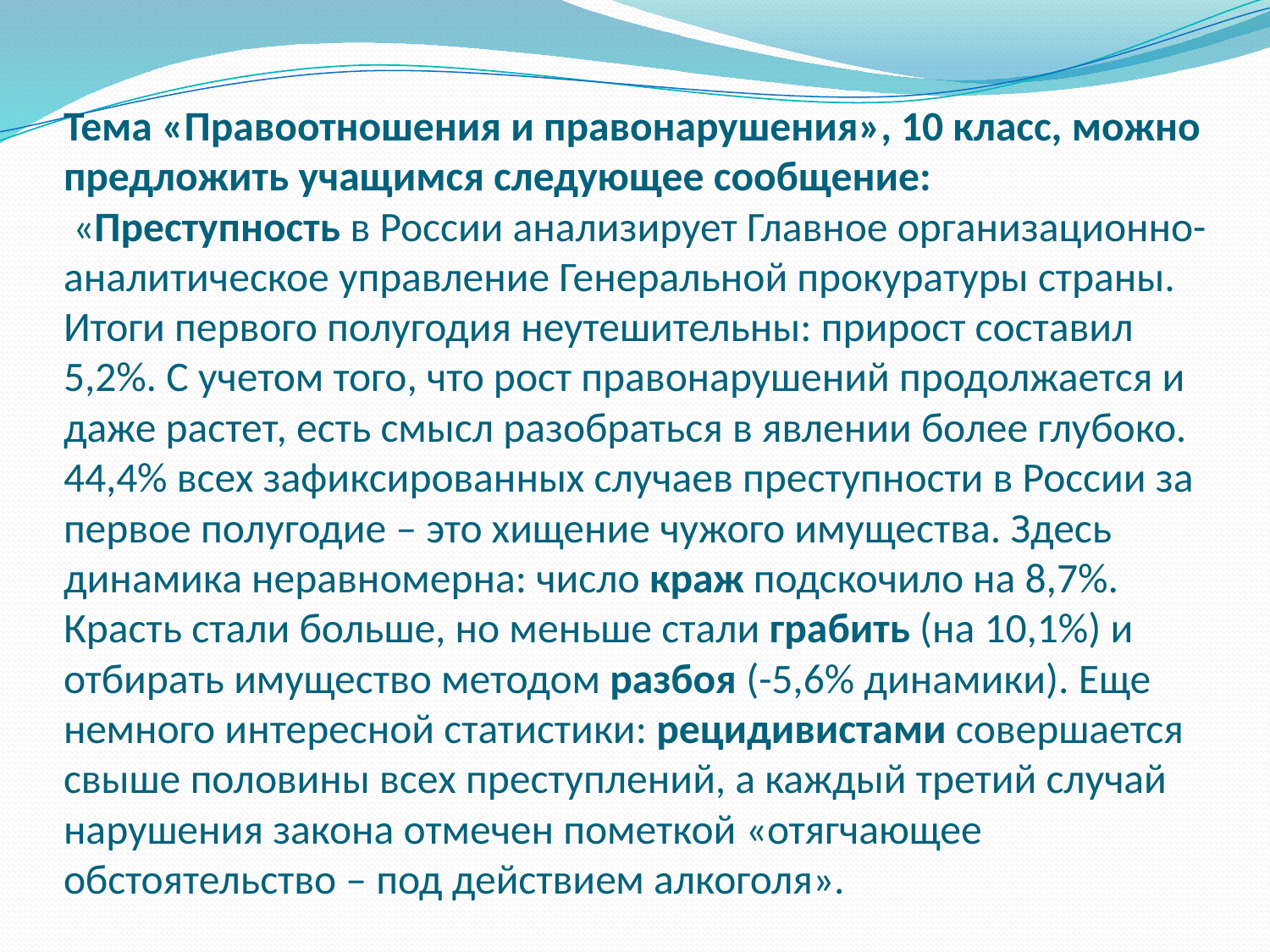

# Тема «Правоотношения и правонарушения», 10 класс, можно предложить учащимся следующее сообщение: «Преступность в России анализирует Главное организационно-аналитическое управление Генеральной прокуратуры страны. Итоги первого полугодия неутешительны: прирост составил 5,2%. С учетом того, что рост правонарушений продолжается и даже растет, есть смысл разобраться в явлении более глубоко. 44,4% всех зафиксированных случаев преступности в России за первое полугодие – это хищение чужого имущества. Здесь динамика неравномерна: число краж подскочило на 8,7%. Красть стали больше, но меньше стали грабить (на 10,1%) и отбирать имущество методом разбоя (-5,6% динамики). Еще немного интересной статистики: рецидивистами совершается свыше половины всех преступлений, а каждый третий случай нарушения закона отмечен пометкой «отягчающее обстоятельство – под действием алкоголя».